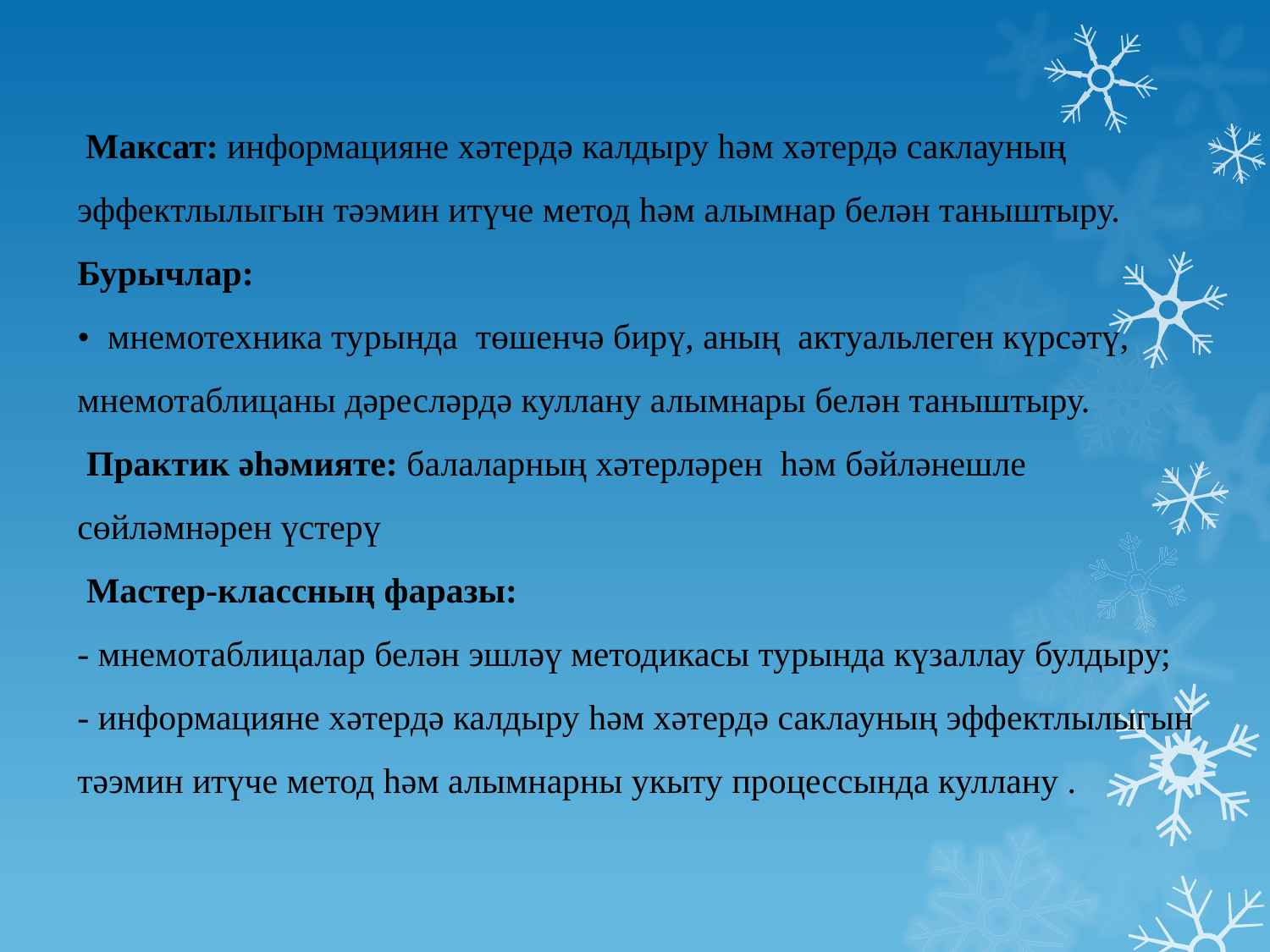

Максат: информацияне хәтердә калдыру һәм хәтердә саклауның эффектлылыгын тәэмин итүче метод һәм алымнар белән таныштыру.
Бурычлар:
•  мнемотехника турында  төшенчә бирү, аның  актуальлеген күрсәтү, мнемотаблицаны дәресләрдә куллану алымнары белән таныштыру.
 Практик әһәмияте: балаларның хәтерләрен  һәм бәйләнешле сөйләмнәрен үстерү
 Мастер-классның фаразы:
- мнемотаблицалар белән эшләү методикасы турында күзаллау булдыру;
- информацияне хәтердә калдыру һәм хәтердә саклауның эффектлылыгын тәэмин итүче метод һәм алымнарны укыту процессында куллану .